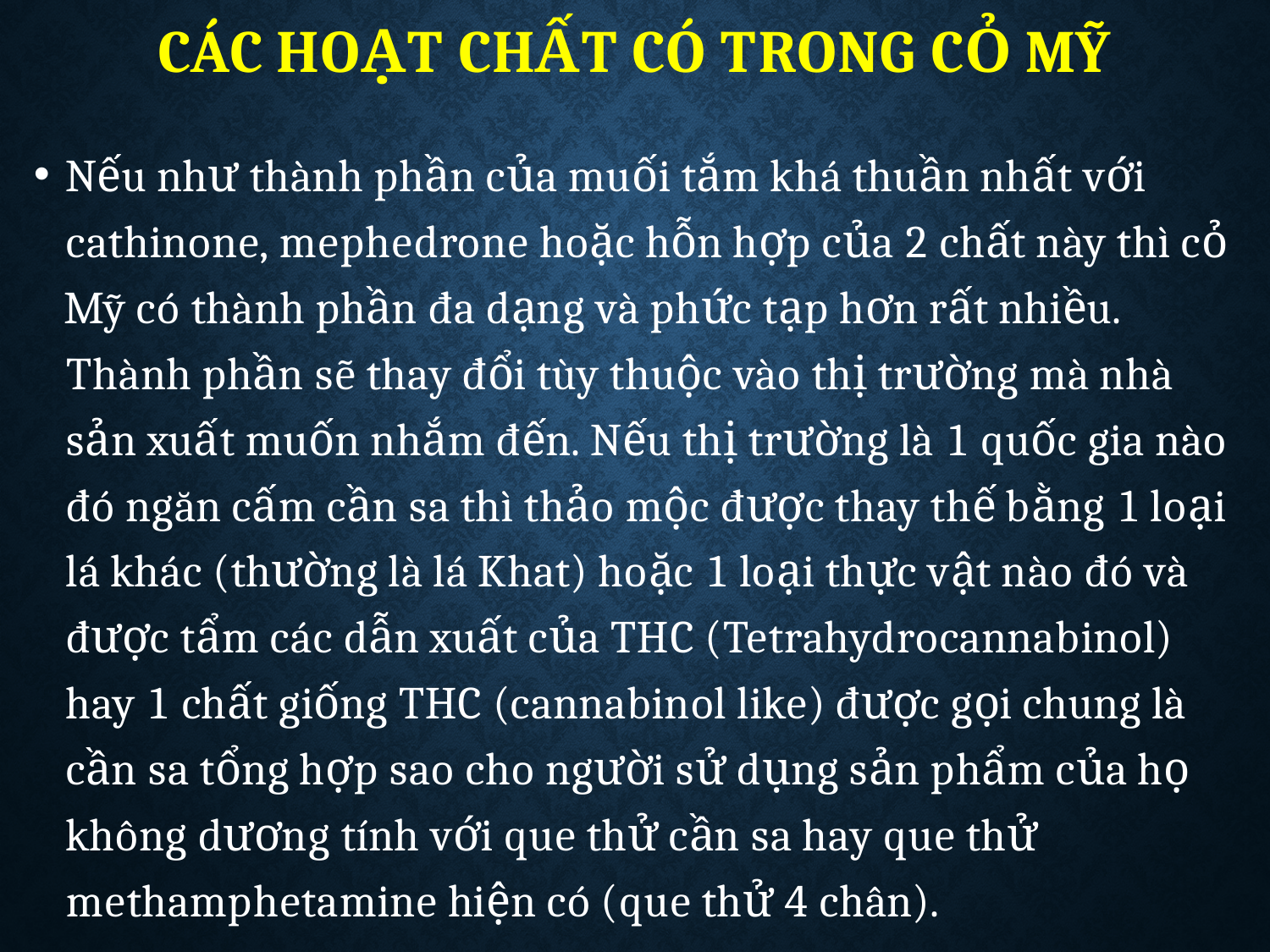

# Các hoạt chất có trong Cỏ Mỹ
Nếu như thành phần của muối tắm khá thuần nhất với cathinone, mephedrone hoặc hỗn hợp của 2 chất này thì cỏ Mỹ có thành phần đa dạng và phức tạp hơn rất nhiều. Thành phần sẽ thay đổi tùy thuộc vào thị trường mà nhà sản xuất muốn nhắm đến. Nếu thị trường là 1 quốc gia nào đó ngăn cấm cần sa thì thảo mộc được thay thế bằng 1 loại lá khác (thường là lá Khat) hoặc 1 loại thực vật nào đó và được tẩm các dẫn xuất của THC (Tetrahydrocannabinol) hay 1 chất giống THC (cannabinol like) được gọi chung là cần sa tổng hợp sao cho người sử dụng sản phẩm của họ không dương tính với que thử cần sa hay que thử methamphetamine hiện có (que thử 4 chân).